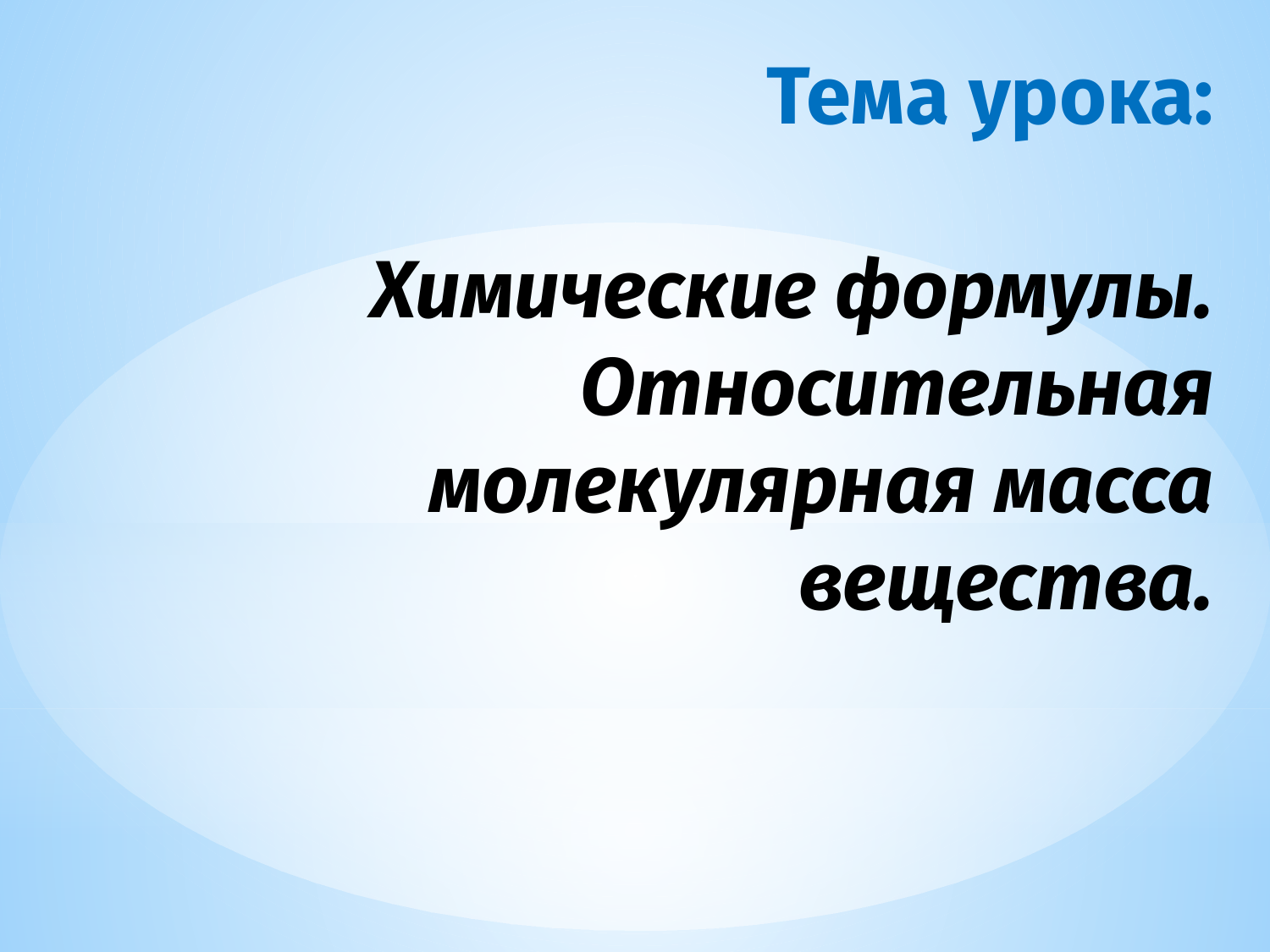

# Тема урока: Химические формулы. Относительная молекулярная масса вещества.